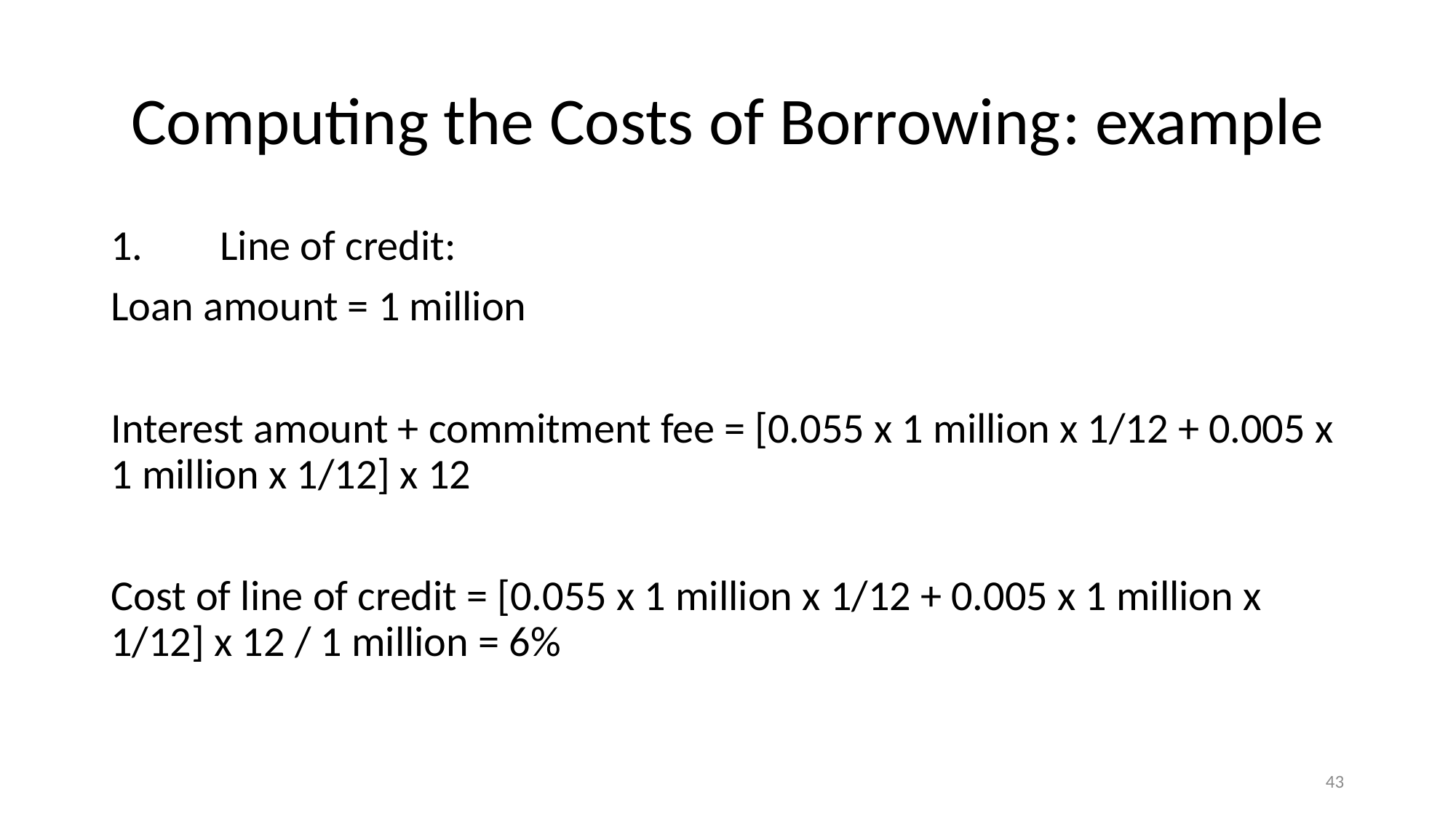

# Computing the Costs of Borrowing: example
1.	Line of credit:
Loan amount = 1 million

Interest amount + commitment fee = [0.055 x 1 million x 1/12 + 0.005 x 1 million x 1/12] x 12

Cost of line of credit = [0.055 x 1 million x 1/12 + 0.005 x 1 million x 1/12] x 12 / 1 million = 6%
43